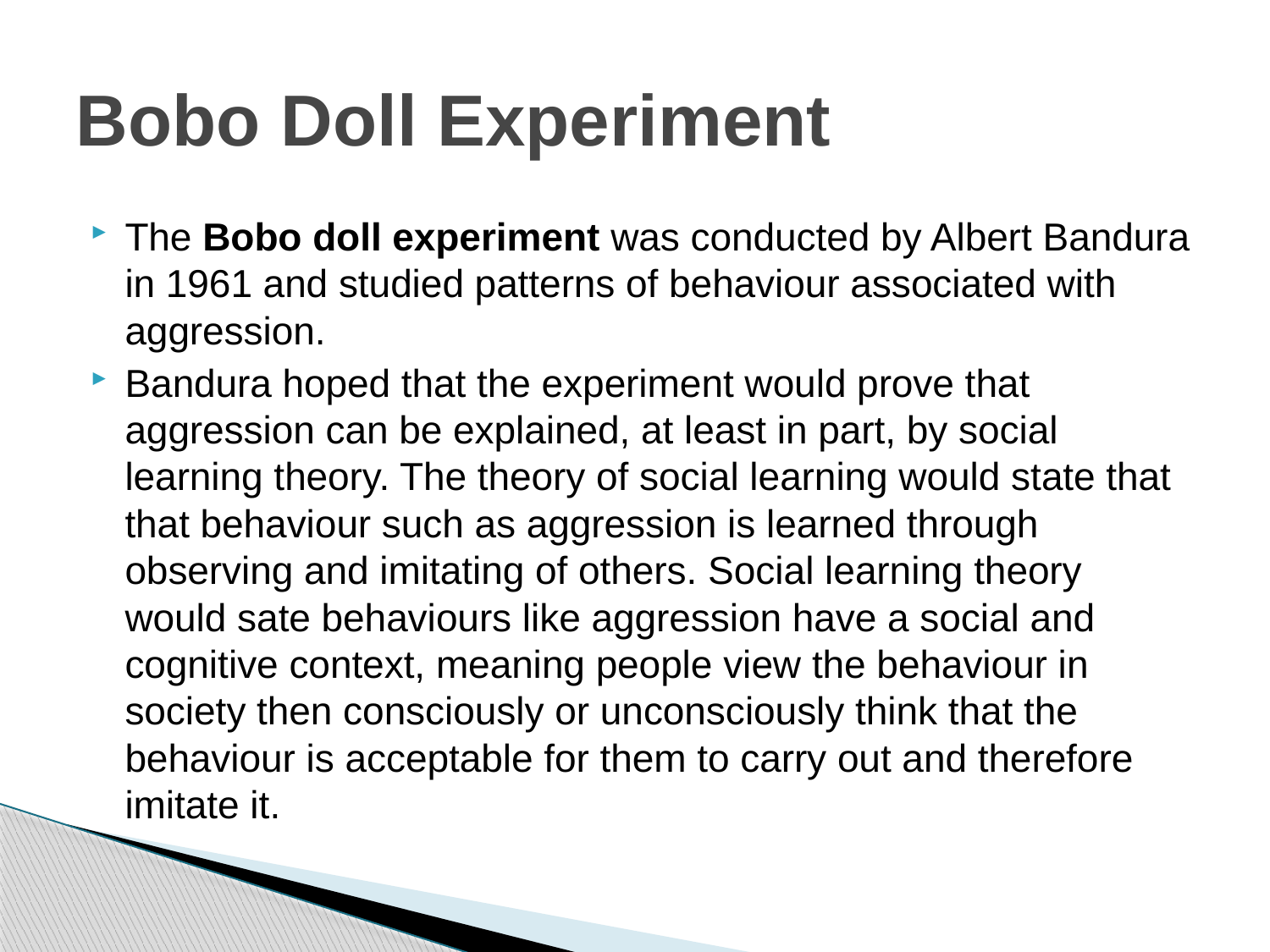

# Bobo Doll Experiment
The Bobo doll experiment was conducted by Albert Bandura in 1961 and studied patterns of behaviour associated with aggression.
Bandura hoped that the experiment would prove that aggression can be explained, at least in part, by social learning theory. The theory of social learning would state that that behaviour such as aggression is learned through observing and imitating of others. Social learning theory would sate behaviours like aggression have a social and cognitive context, meaning people view the behaviour in society then consciously or unconsciously think that the behaviour is acceptable for them to carry out and therefore imitate it.